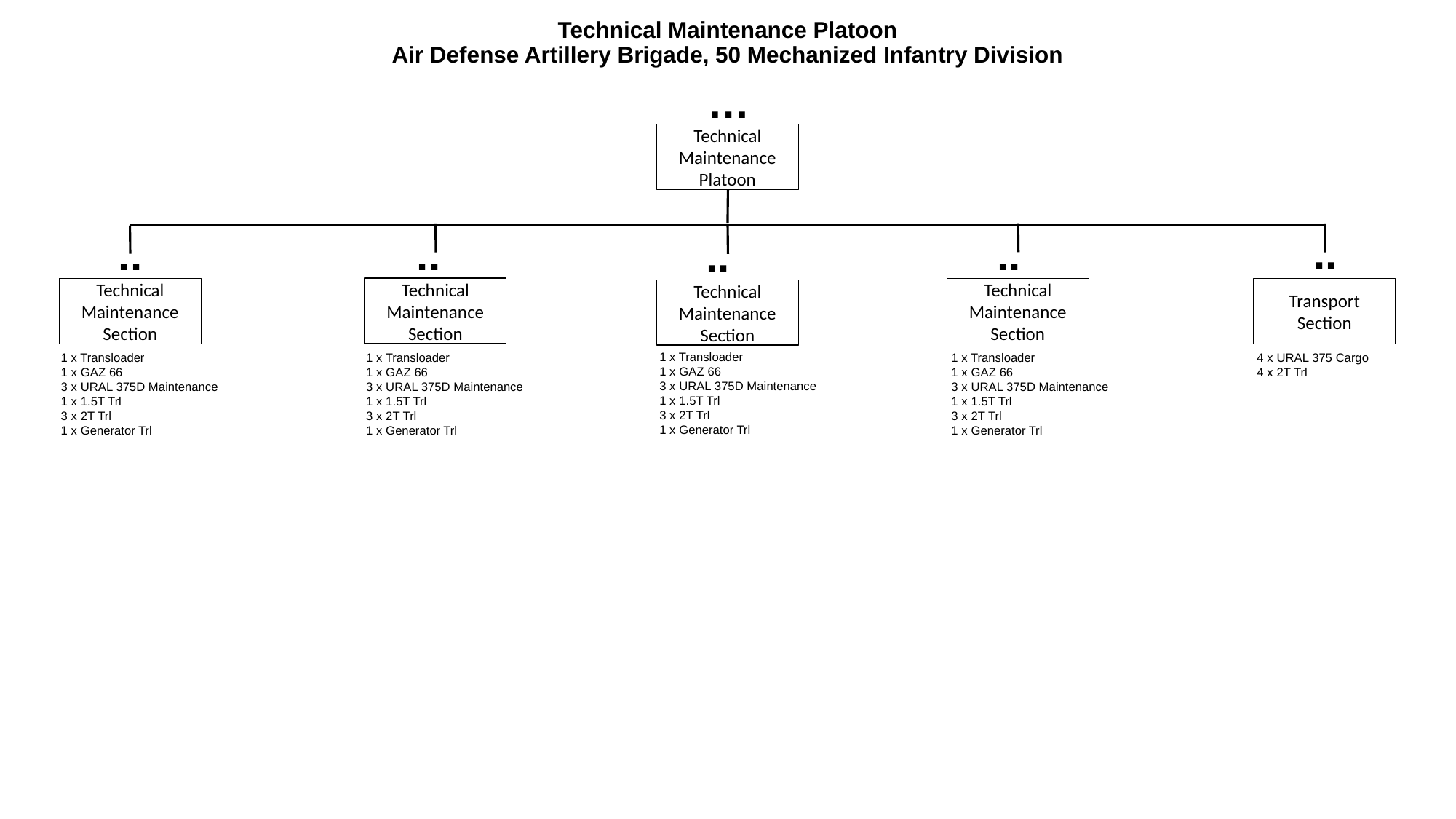

# Technical Maintenance Platoon Air Defense Artillery Brigade, 50 Mechanized Infantry Division
…
Technical Maintenance
Platoon
..
..
..
..
..
Technical Maintenance
Section
Technical Maintenance
Section
Technical Maintenance
Section
Transport
Section
Technical Maintenance
Section
1 x Transloader
1 x GAZ 66
3 x URAL 375D Maintenance
1 x 1.5T Trl
3 x 2T Trl
1 x Generator Trl
1 x Transloader
1 x GAZ 66
3 x URAL 375D Maintenance
1 x 1.5T Trl
3 x 2T Trl
1 x Generator Trl
1 x Transloader
1 x GAZ 66
3 x URAL 375D Maintenance
1 x 1.5T Trl
3 x 2T Trl
1 x Generator Trl
1 x Transloader
1 x GAZ 66
3 x URAL 375D Maintenance
1 x 1.5T Trl
3 x 2T Trl
1 x Generator Trl
4 x URAL 375 Cargo
4 x 2T Trl